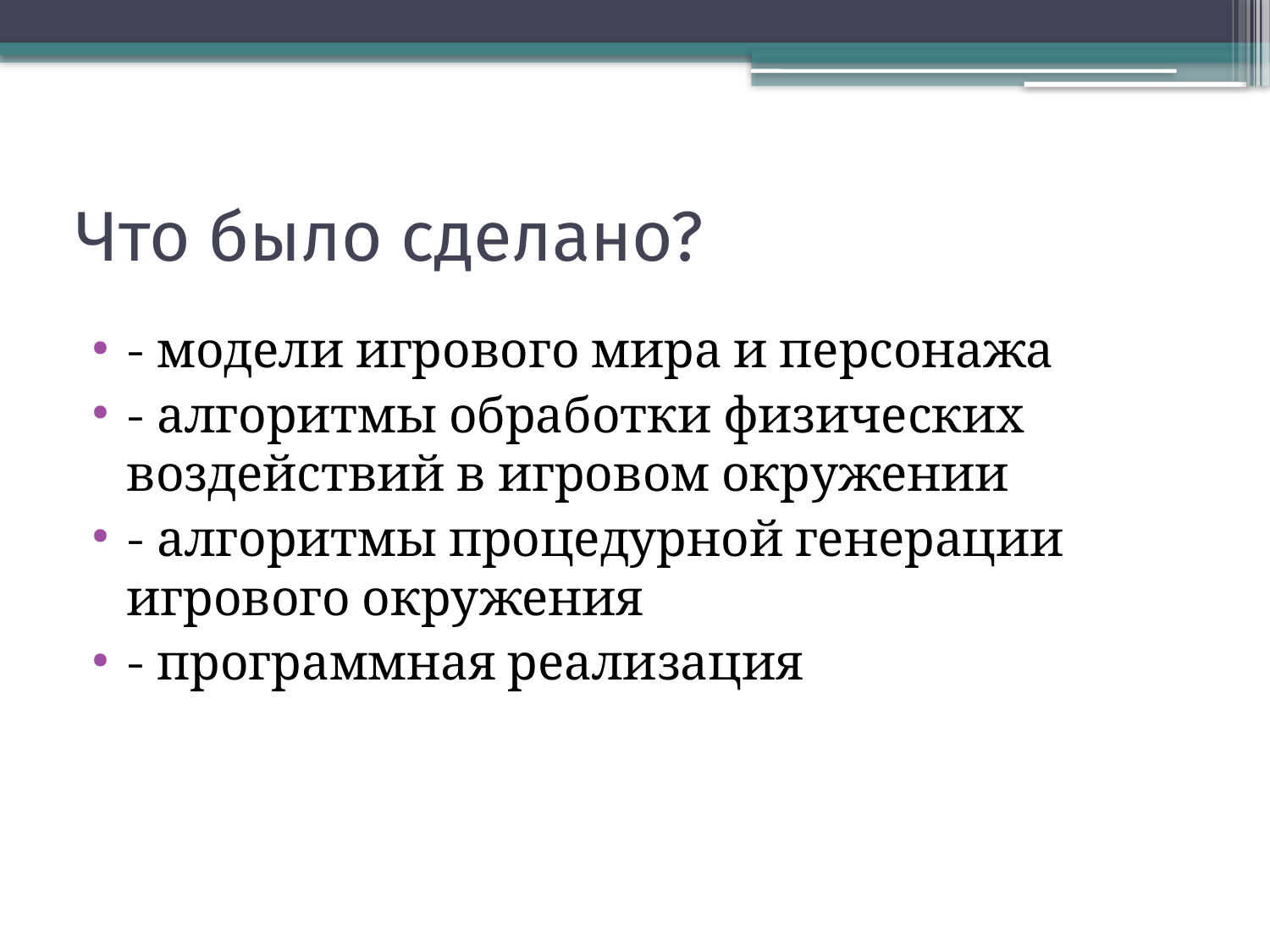

# Что было сделано?
- модели игрового мира и персонажа
- алгоритмы обработки физических воздействий в игровом окружении
- алгоритмы процедурной генерации игрового окружения
- программная реализация